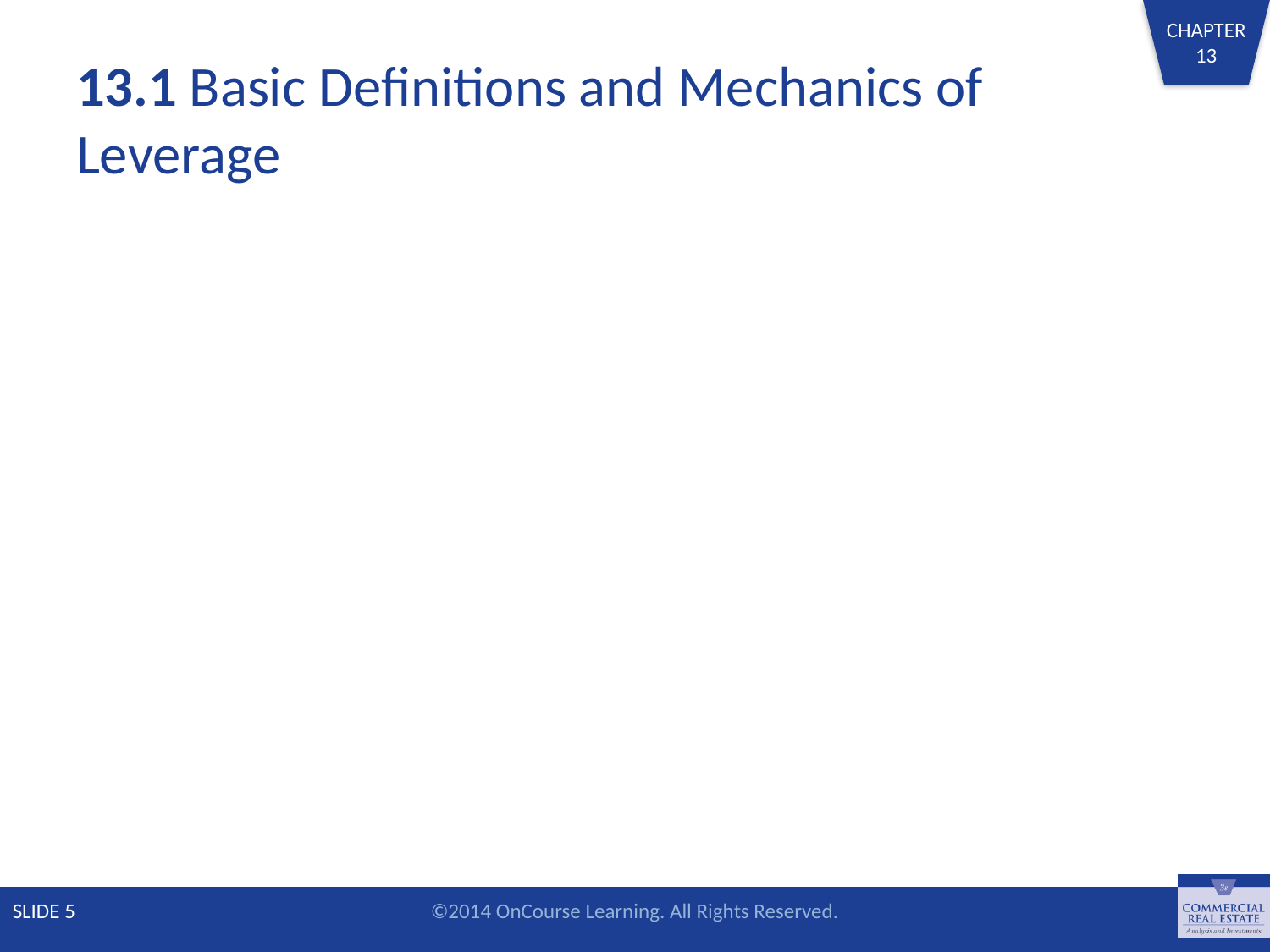

# 13.1 Basic Definitions and Mechanics of Leverage

SLIDE 5